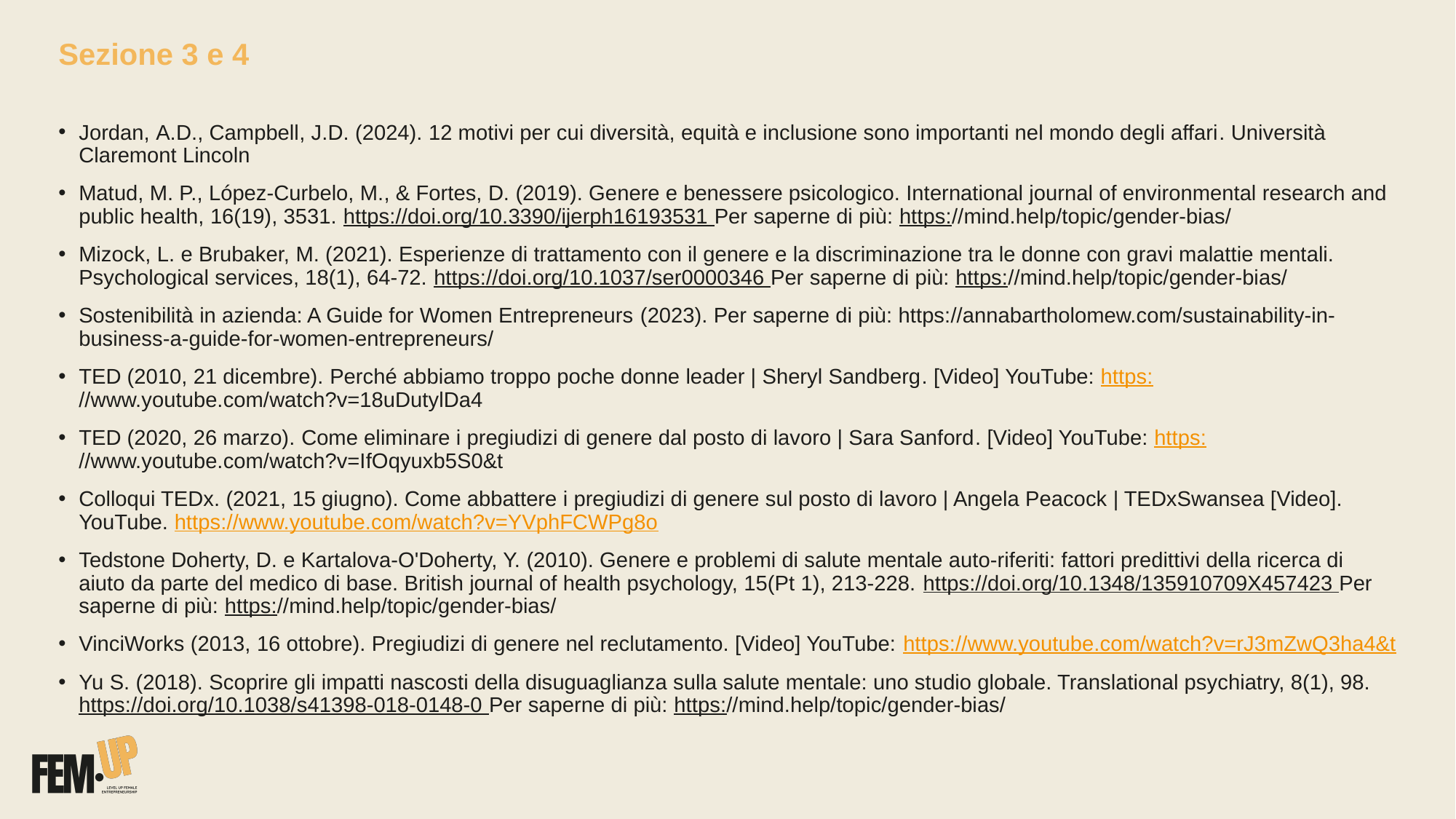

Sezione 3 e 4

Jordan, A.D., Campbell, J.D. (2024). 12 motivi per cui diversità, equità e inclusione sono importanti nel mondo degli affari. Università Claremont Lincoln
Matud, M. P., López-Curbelo, M., & Fortes, D. (2019). Genere e benessere psicologico. International journal of environmental research and public health, 16(19), 3531. https://doi.org/10.3390/ijerph16193531 Per saperne di più: https://mind.help/topic/gender-bias/
Mizock, L. e Brubaker, M. (2021). Esperienze di trattamento con il genere e la discriminazione tra le donne con gravi malattie mentali. Psychological services, 18(1), 64-72. https://doi.org/10.1037/ser0000346 Per saperne di più: https://mind.help/topic/gender-bias/
Sostenibilità in azienda: A Guide for Women Entrepreneurs (2023). Per saperne di più: https://annabartholomew.com/sustainability-in-business-a-guide-for-women-entrepreneurs/
TED (2010, 21 dicembre). Perché abbiamo troppo poche donne leader | Sheryl Sandberg. [Video] YouTube: https://www.youtube.com/watch?v=18uDutylDa4
TED (2020, 26 marzo). Come eliminare i pregiudizi di genere dal posto di lavoro | Sara Sanford. [Video] YouTube: https://www.youtube.com/watch?v=IfOqyuxb5S0&t
Colloqui TEDx. (2021, 15 giugno). Come abbattere i pregiudizi di genere sul posto di lavoro | Angela Peacock | TEDxSwansea [Video]. YouTube. https://www.youtube.com/watch?v=YVphFCWPg8o
Tedstone Doherty, D. e Kartalova-O'Doherty, Y. (2010). Genere e problemi di salute mentale auto-riferiti: fattori predittivi della ricerca di aiuto da parte del medico di base. British journal of health psychology, 15(Pt 1), 213-228. https://doi.org/10.1348/135910709X457423 Per saperne di più: https://mind.help/topic/gender-bias/
VinciWorks (2013, 16 ottobre). Pregiudizi di genere nel reclutamento. [Video] YouTube: https://www.youtube.com/watch?v=rJ3mZwQ3ha4&t
Yu S. (2018). Scoprire gli impatti nascosti della disuguaglianza sulla salute mentale: uno studio globale. Translational psychiatry, 8(1), 98. https://doi.org/10.1038/s41398-018-0148-0 Per saperne di più: https://mind.help/topic/gender-bias/